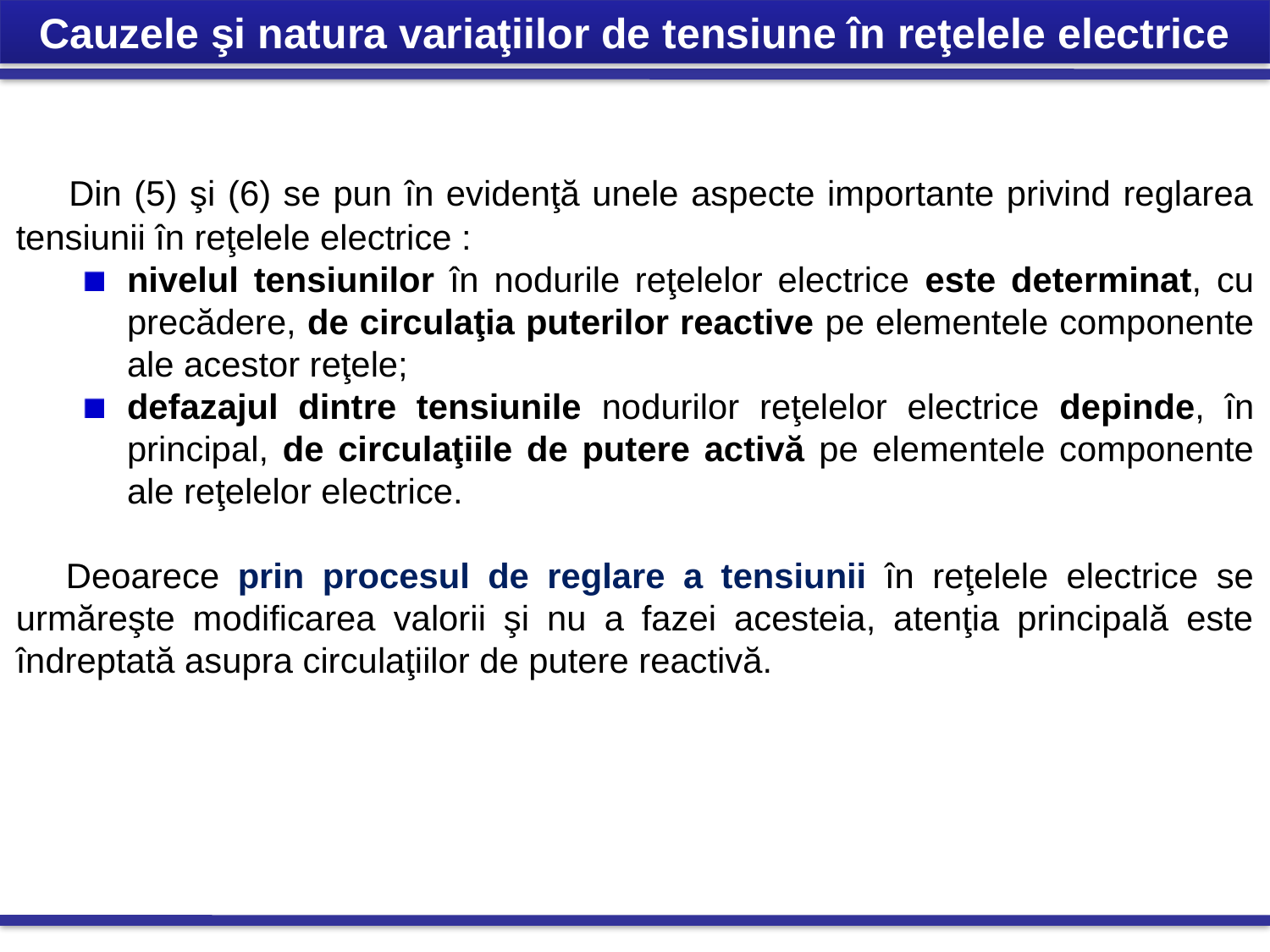

Cauzele şi natura variaţiilor de tensiune în reţelele electrice

    Din (5) şi (6) se pun în evidenţă unele aspecte importante privind reglarea tensiunii în reţelele electrice :
nivelul tensiunilor în nodurile reţelelor electrice este determinat, cu precădere, de circulaţia puterilor reactive pe elementele componente ale acestor reţele;
defazajul dintre tensiunile nodurilor reţelelor electrice depinde, în principal, de circulaţiile de putere activă pe elementele componente ale reţelelor electrice.

Deoarece prin procesul de reglare a tensiunii în reţelele electrice se urmăreşte modificarea valorii şi nu a fazei acesteia, atenţia principală este îndreptată asupra circulaţiilor de putere reactivă.